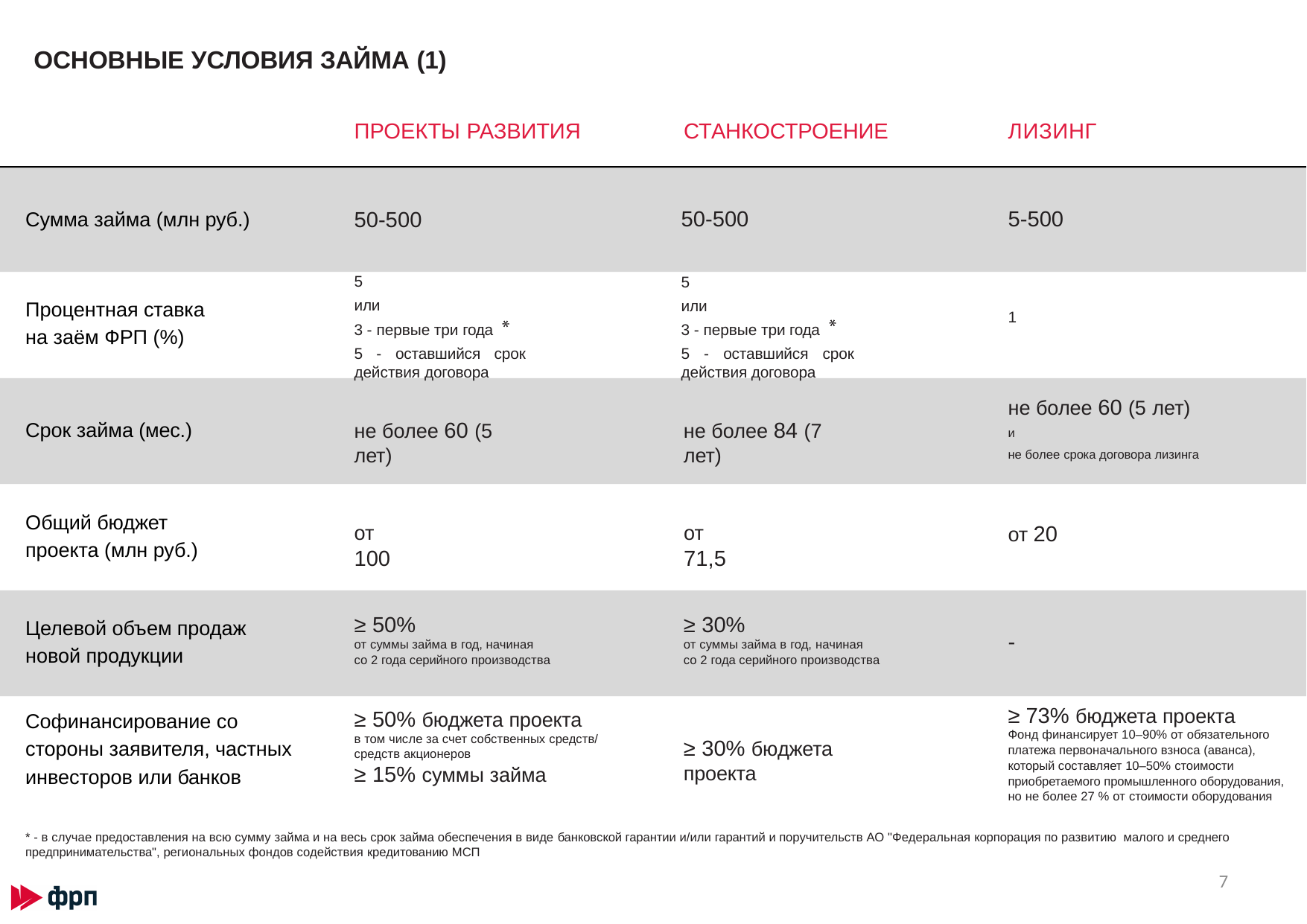

ОСНОВНЫЕ УСЛОВИЯ ЗАЙМА (1)
СТАНКОСТРОЕНИЕ
ЛИЗИНГ
ПРОЕКТЫ РАЗВИТИЯ

50-500
5-500
50-500
Сумма займа (млн руб.)
5
или
3 - первые три года
5 - оставшийся срок  действия договора
5
или
3 - первые три года
5 - оставшийся срок  действия договора
Процентная ставка  на заём ФРП (%)
1

не более 60 (5 лет)
и
не более срока договора лизинга
не более 60 (5 лет)
не более 84 (7 лет)
Срок займа (мес.)
Общий бюджет  проекта (млн руб.)
от 20
от 100
от 71,5

Целевой объем продаж  новой продукции
≥ 50%
от суммы займа в год, начиная
со 2 года серийного производства
≥ 30%
от суммы займа в год, начиная
со 2 года серийного производства
-
≥ 73% бюджета проекта
Фонд финансирует 10–90% от обязательного
платежа первоначального взноса (аванса),  который составляет 10–50% стоимости  приобретаемого промышленного оборудования,  но не более 27 % от стоимости оборудования
Софинансирование со  стороны заявителя, частных  инвесторов или банков
≥ 50% бюджета проекта
в том числе за счет собственных средств/
средств акционеров
≥ 15% суммы займа
≥ 30% бюджета проекта
* - в случае предоставления на всю сумму займа и на весь срок займа обеспечения в виде банковской гарантии и/или гарантий и поручительств АО "Федеральная корпорация по развитию  малого и среднего предпринимательства", региональных фондов содействия кредитованию МСП
7